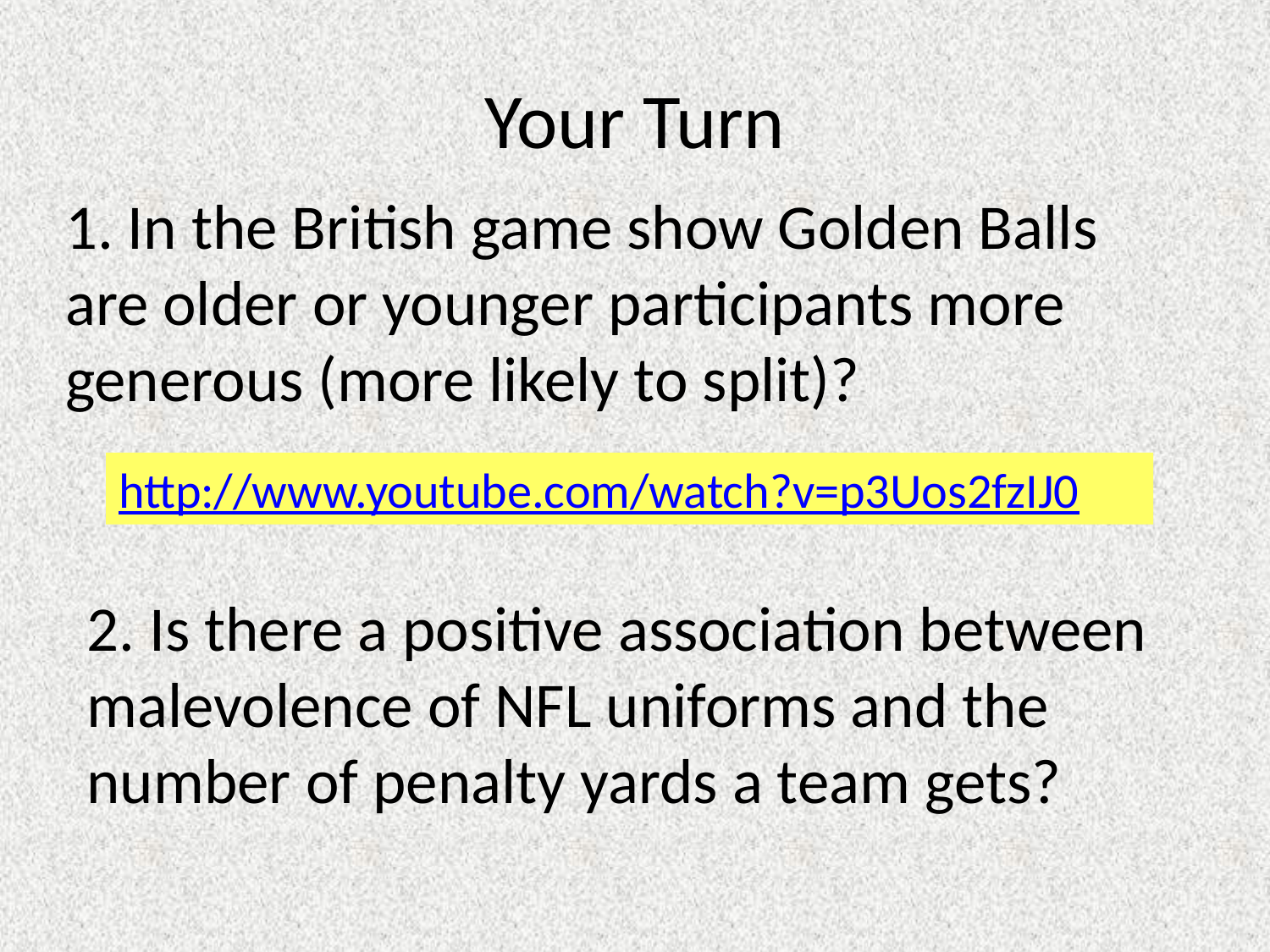

# Your Turn
1. In the British game show Golden Balls are older or younger participants more generous (more likely to split)?
http://www.youtube.com/watch?v=p3Uos2fzIJ0
2. Is there a positive association between malevolence of NFL uniforms and the number of penalty yards a team gets?